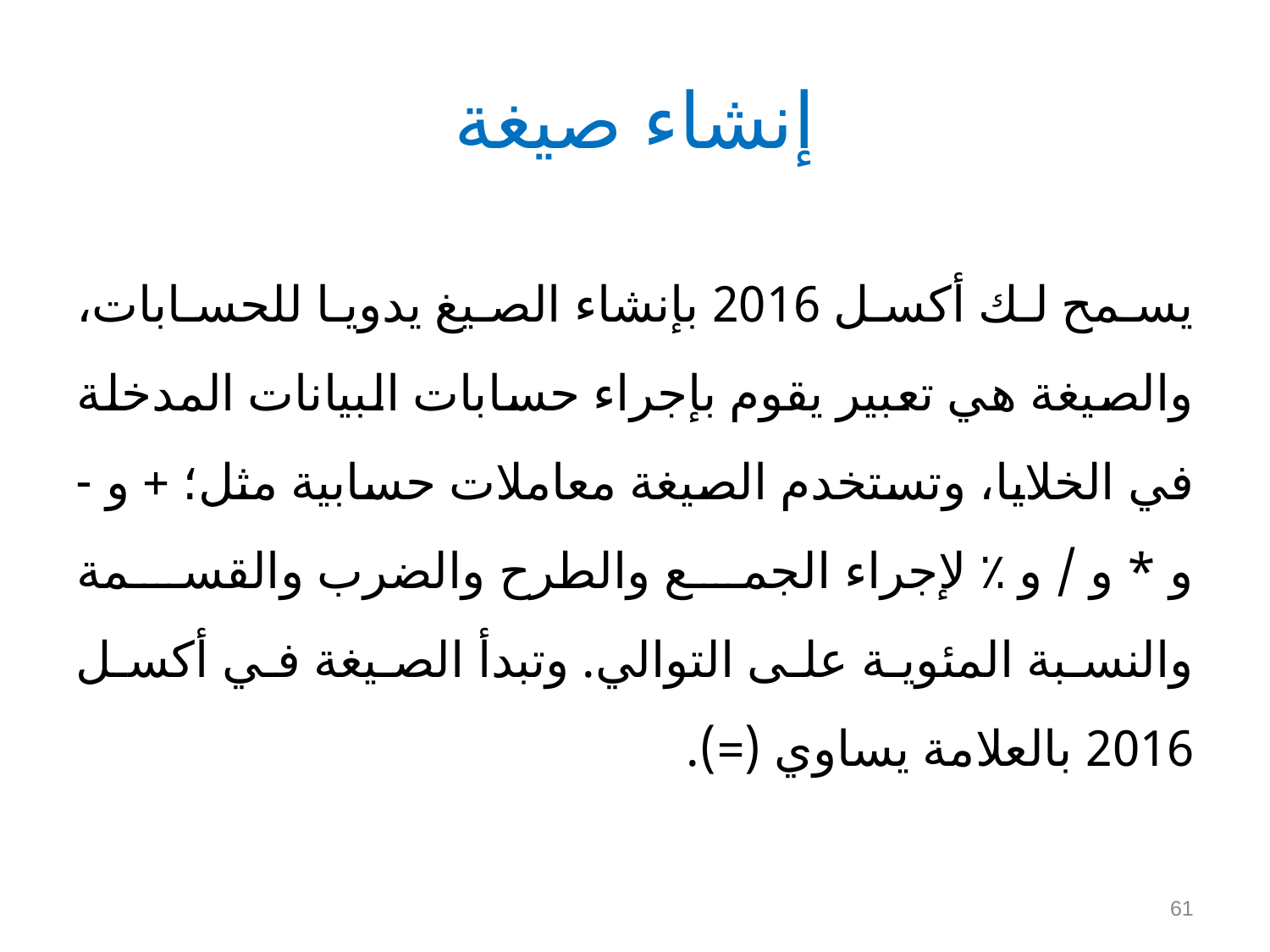

# إنشاء صيغة
يسمح لك أكسل 2016 بإنشاء الصيغ يدويا للحسابات، والصيغة هي تعبير يقوم بإجراء حسابات البيانات المدخلة في الخلايا، وتستخدم الصيغة معاملات حسابية مثل؛ + و - و * و / و ٪ لإجراء الجمع والطرح والضرب والقسمة والنسبة المئوية على التوالي. وتبدأ الصيغة في أكسل 2016 بالعلامة يساوي (=).
61